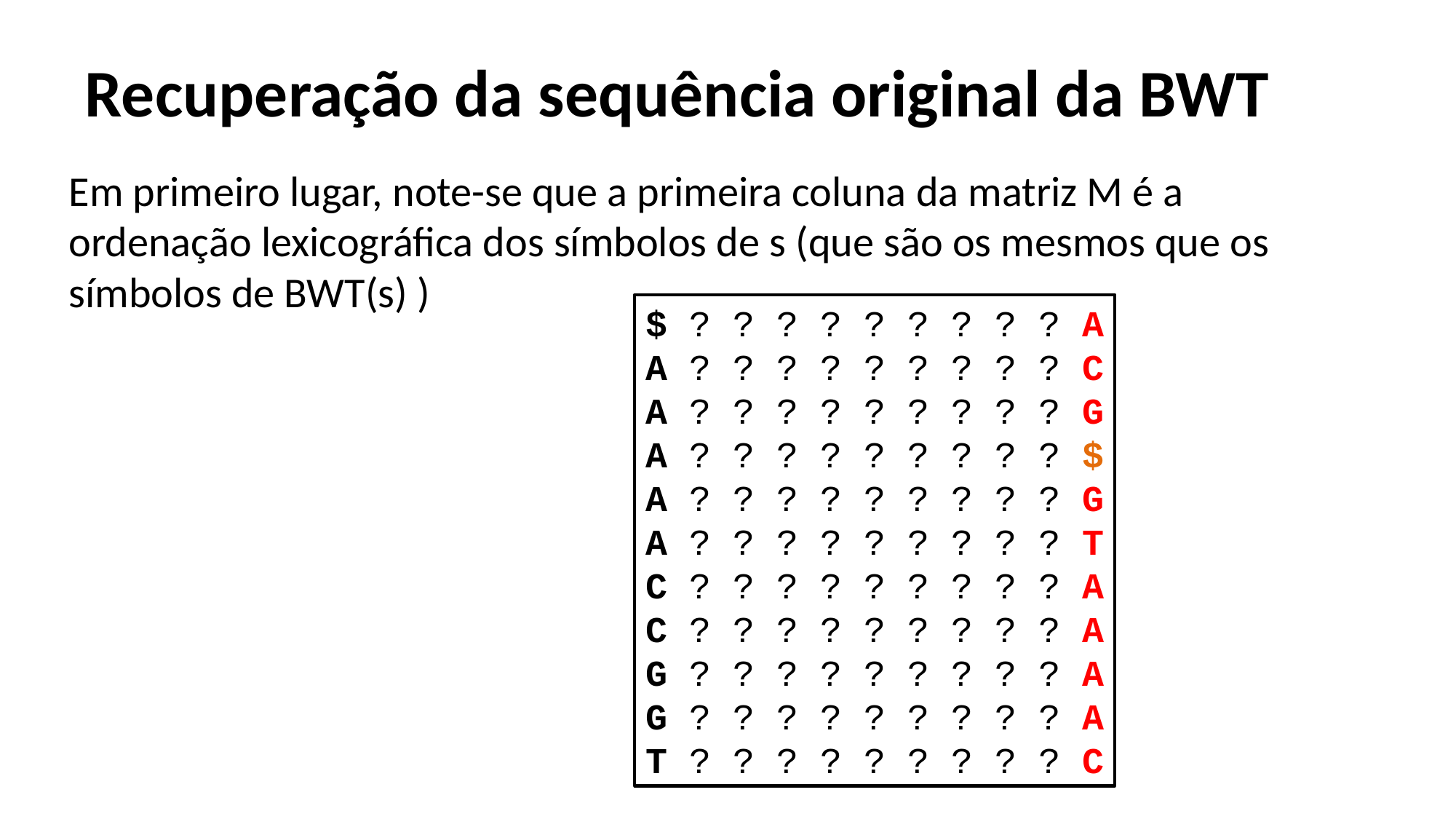

# Recuperação da sequência original da BWT
Em primeiro lugar, note-se que a primeira coluna da matriz M é a ordenação lexicográfica dos símbolos de s (que são os mesmos que os símbolos de BWT(s) )
$ ? ? ? ? ? ? ? ? ? A
A ? ? ? ? ? ? ? ? ? C
A ? ? ? ? ? ? ? ? ? G
A ? ? ? ? ? ? ? ? ? $
A ? ? ? ? ? ? ? ? ? G
A ? ? ? ? ? ? ? ? ? T
C ? ? ? ? ? ? ? ? ? A
C ? ? ? ? ? ? ? ? ? A
G ? ? ? ? ? ? ? ? ? A
G ? ? ? ? ? ? ? ? ? A
T ? ? ? ? ? ? ? ? ? C